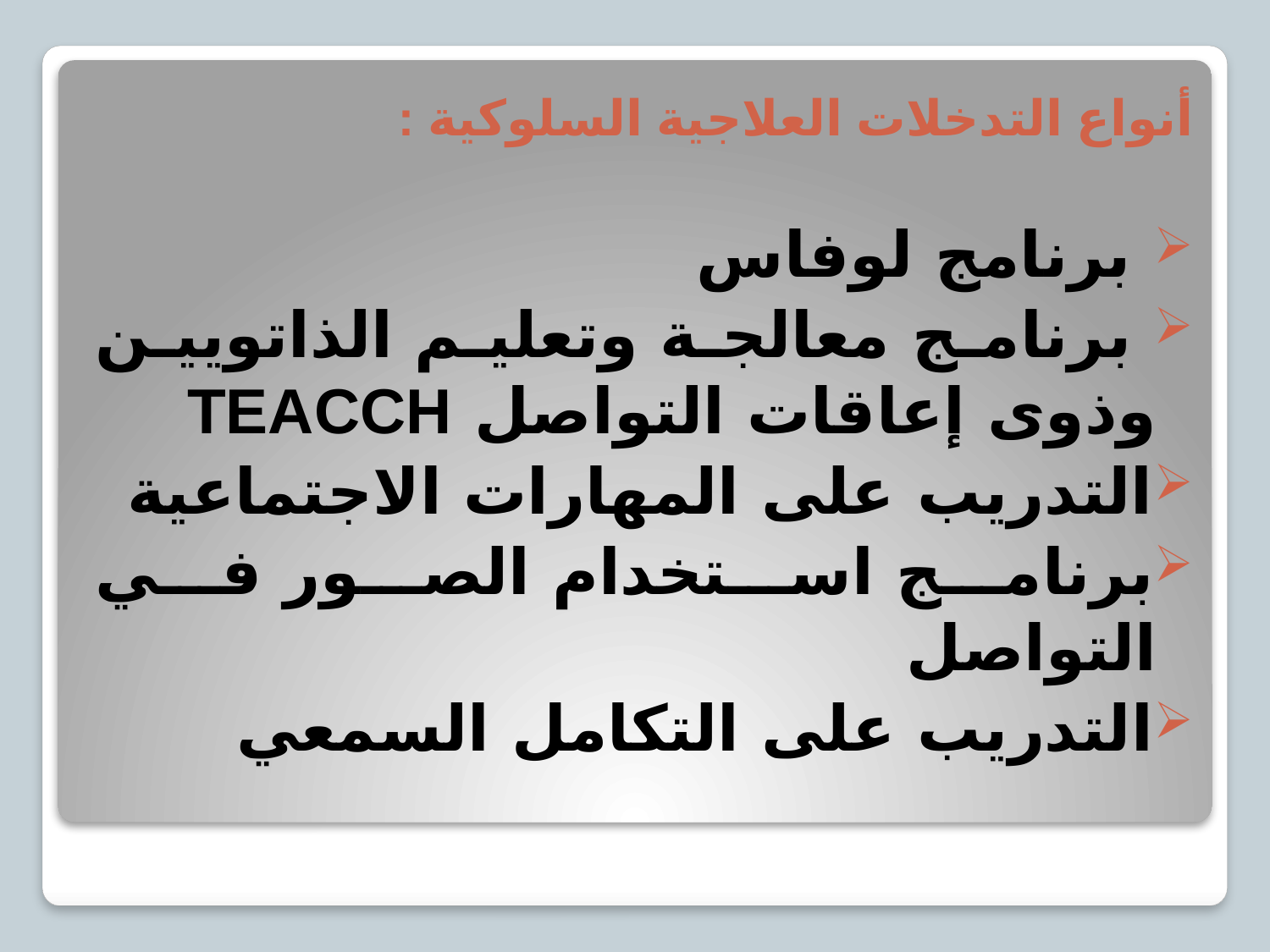

أنواع التدخلات العلاجية السلوكية :

 برنامج لوفاس
 برنامج معالجة وتعليم الذاتويين وذوى إعاقات التواصل TEACCH
التدريب على المهارات الاجتماعية
برنامج استخدام الصور في التواصل
التدريب على التكامل السمعي

#